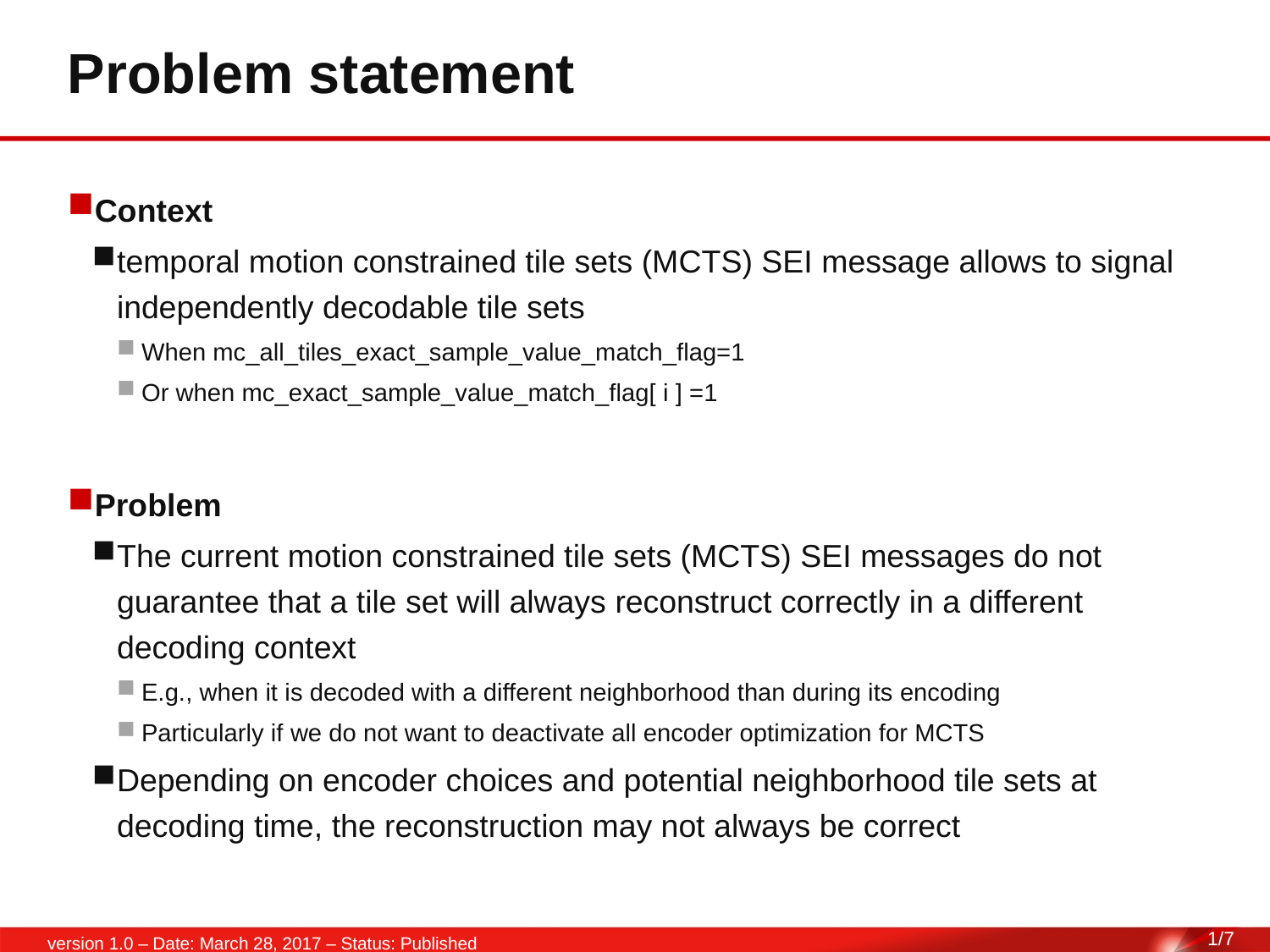

# Problem statement
Context
temporal motion constrained tile sets (MCTS) SEI message allows to signal independently decodable tile sets
When mc_all_tiles_exact_sample_value_match_flag=1
Or when mc_exact_sample_value_match_flag[ i ] =1

Problem
The current motion constrained tile sets (MCTS) SEI messages do not guarantee that a tile set will always reconstruct correctly in a different decoding context
E.g., when it is decoded with a different neighborhood than during its encoding
Particularly if we do not want to deactivate all encoder optimization for MCTS
Depending on encoder choices and potential neighborhood tile sets at decoding time, the reconstruction may not always be correct

1/7